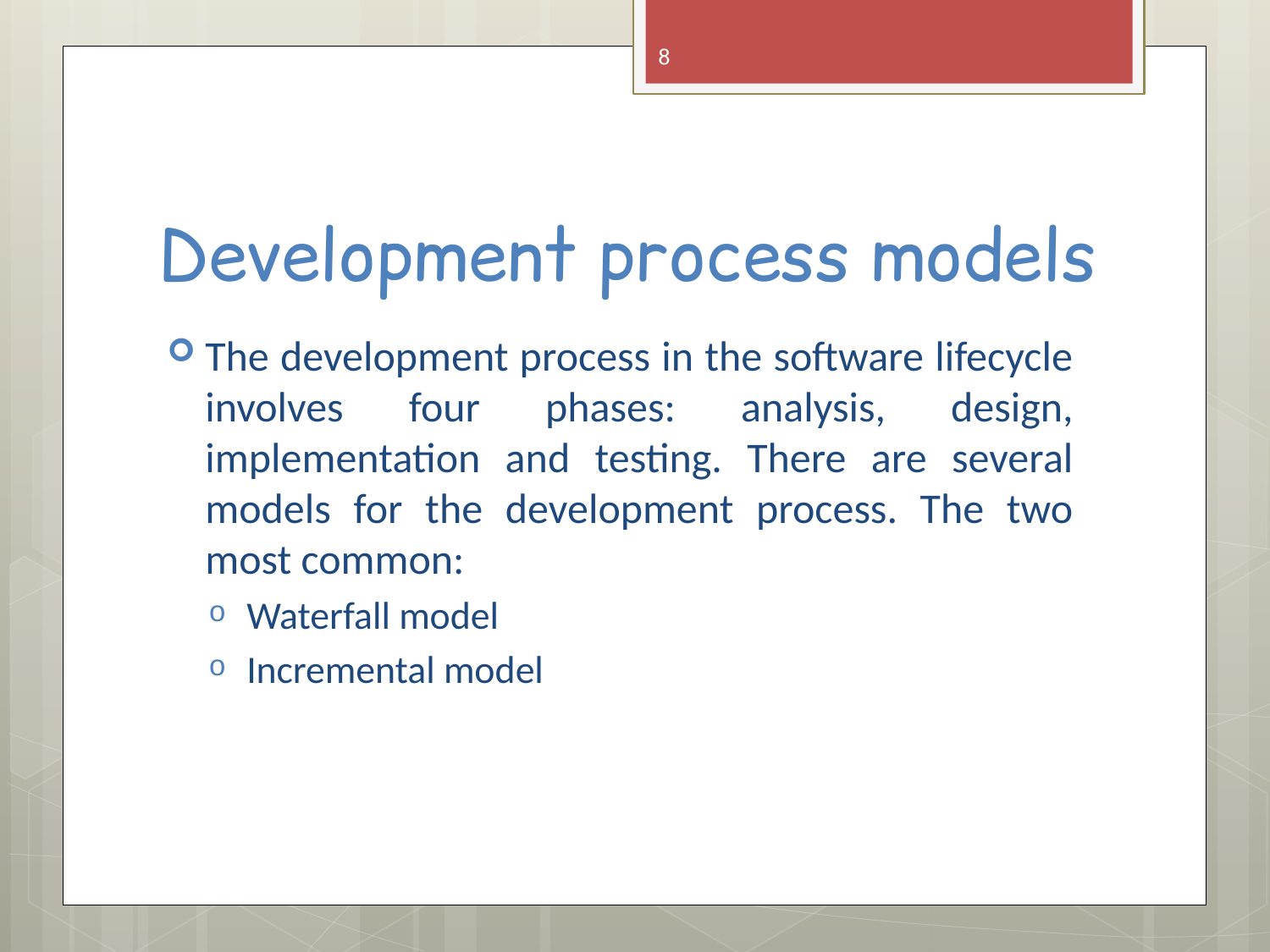

8
# Development process models
The development process in the software lifecycle involves four phases: analysis, design, implementation and testing. There are several models for the development process. The two most common:
Waterfall model
Incremental model